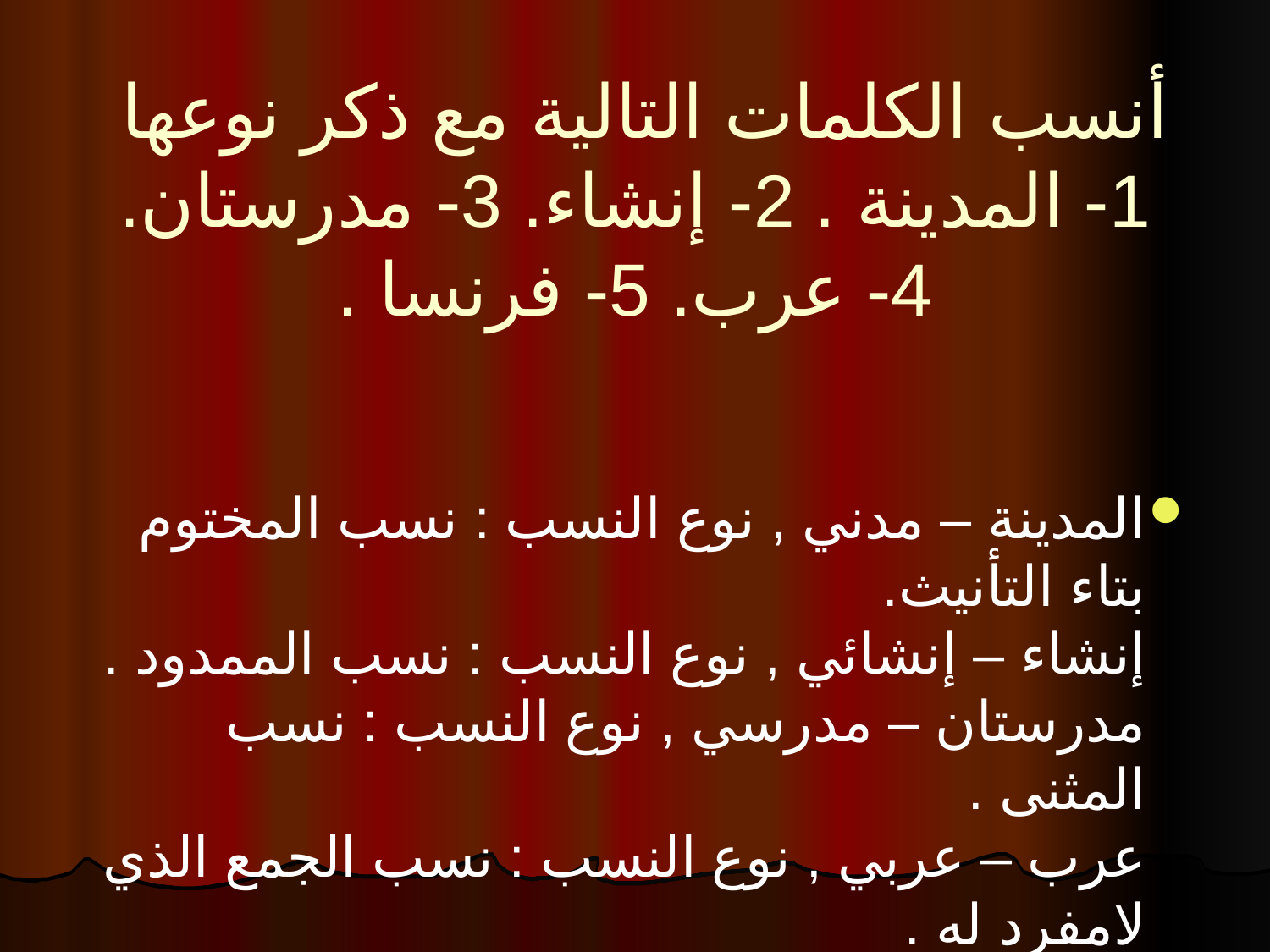

# أنسب الكلمات التالية مع ذكر نوعها 1- المدينة . 2- إنشاء. 3- مدرستان. 4- عرب. 5- فرنسا .
المدينة – مدني , نوع النسب : نسب المختوم بتاء التأنيث.
إنشاء – إنشائي , نوع النسب : نسب الممدود .
مدرستان – مدرسي , نوع النسب : نسب المثنى .
عرب – عربي , نوع النسب : نسب الجمع الذي لامفرد له .
فرنسا – فرنسي , نوع النسب : نسب المقصور .